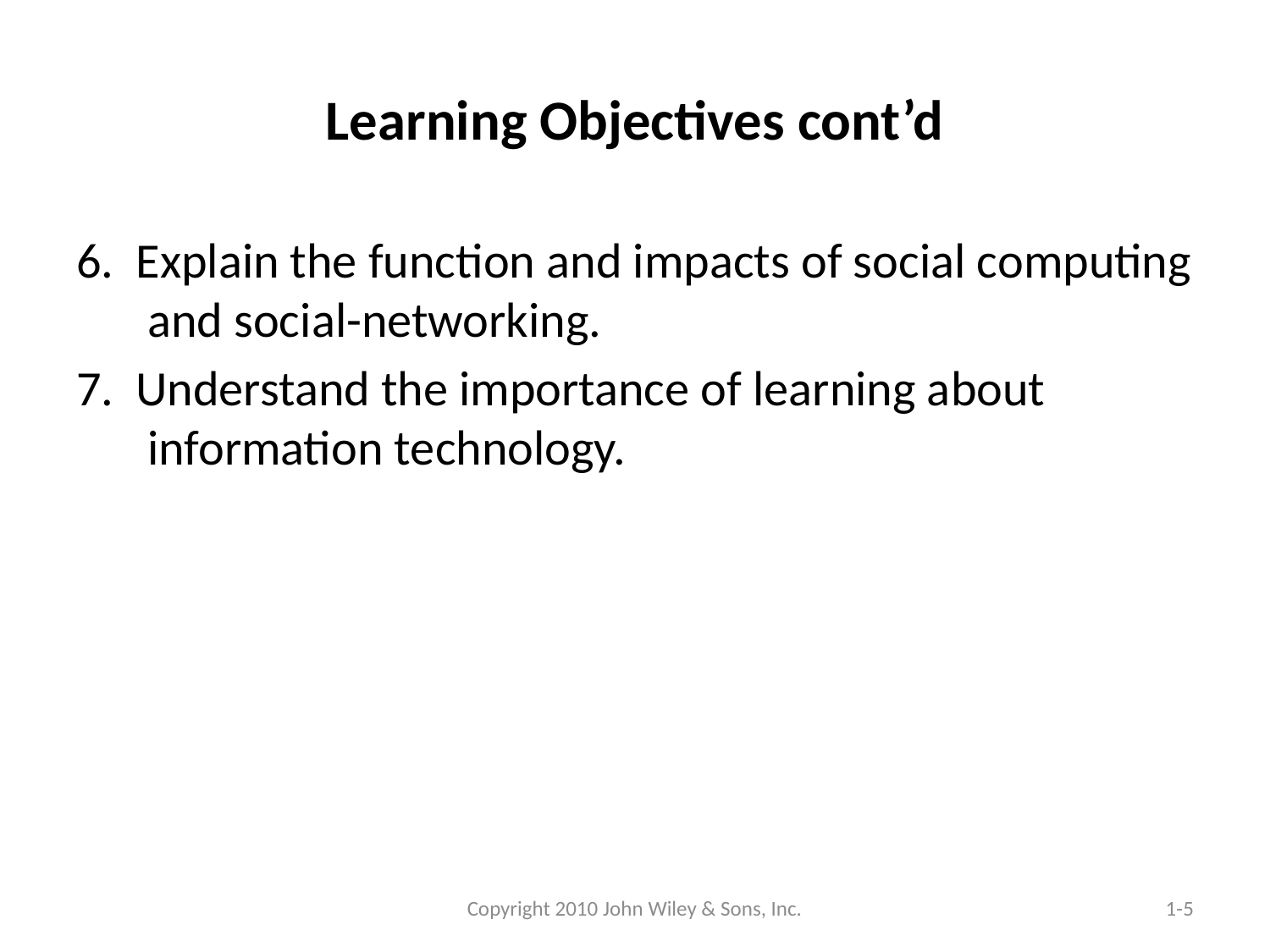

# Learning Objectives cont’d
6.  Explain the function and impacts of social computing and social-networking.
7.  Understand the importance of learning about information technology.

Copyright 2010 John Wiley & Sons, Inc.
1-5